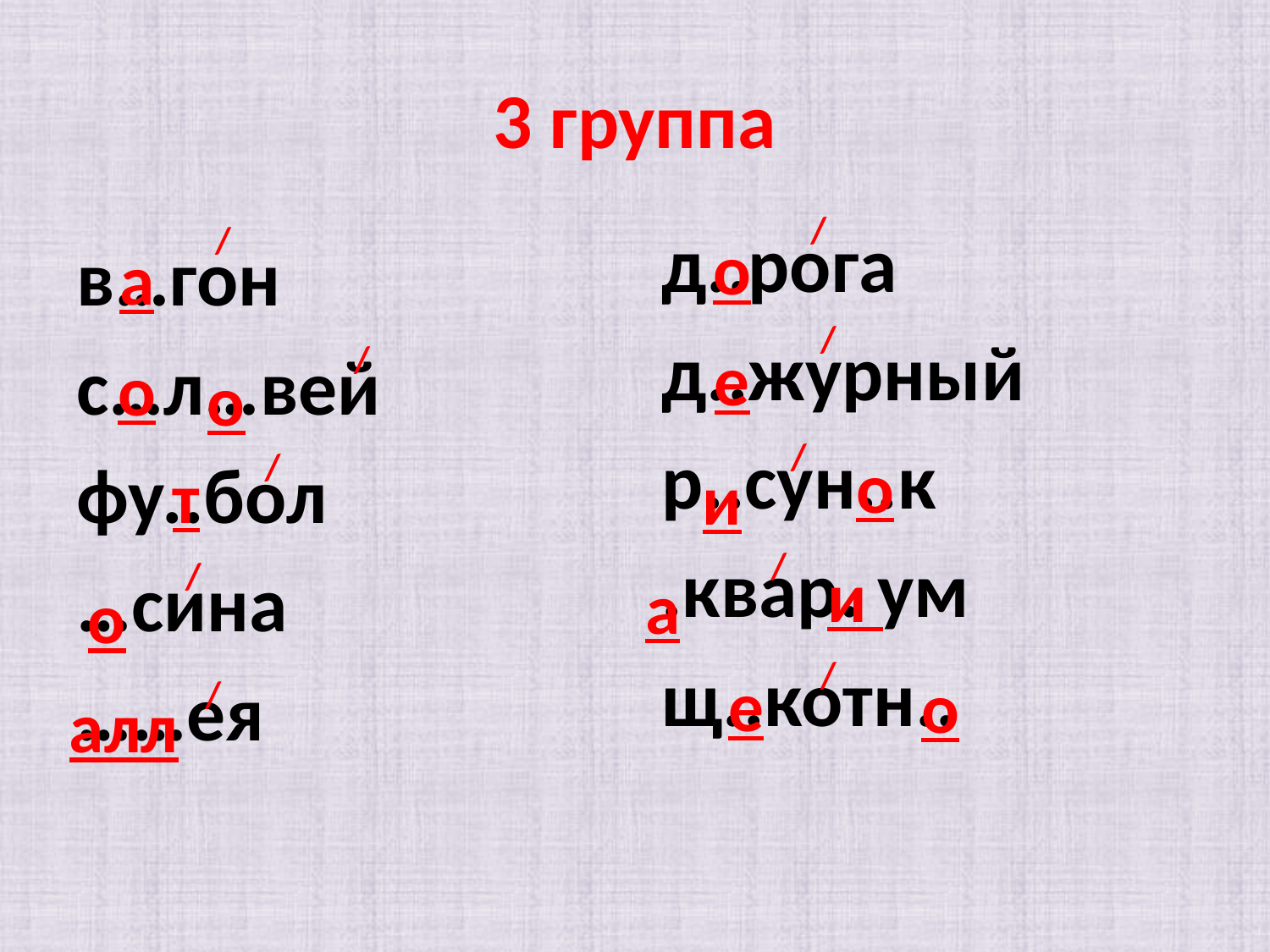

# 3 группа
/
д..рога
д..журный
р..сун..к
.квар. ум
щ..котн..
/
о
в…гон
с…л…вей
фу..бол
…сина
……ея
а
/
/
е
о
о
/
/
о
т
и
/
/
и
а
о
/
е
о
/
алл